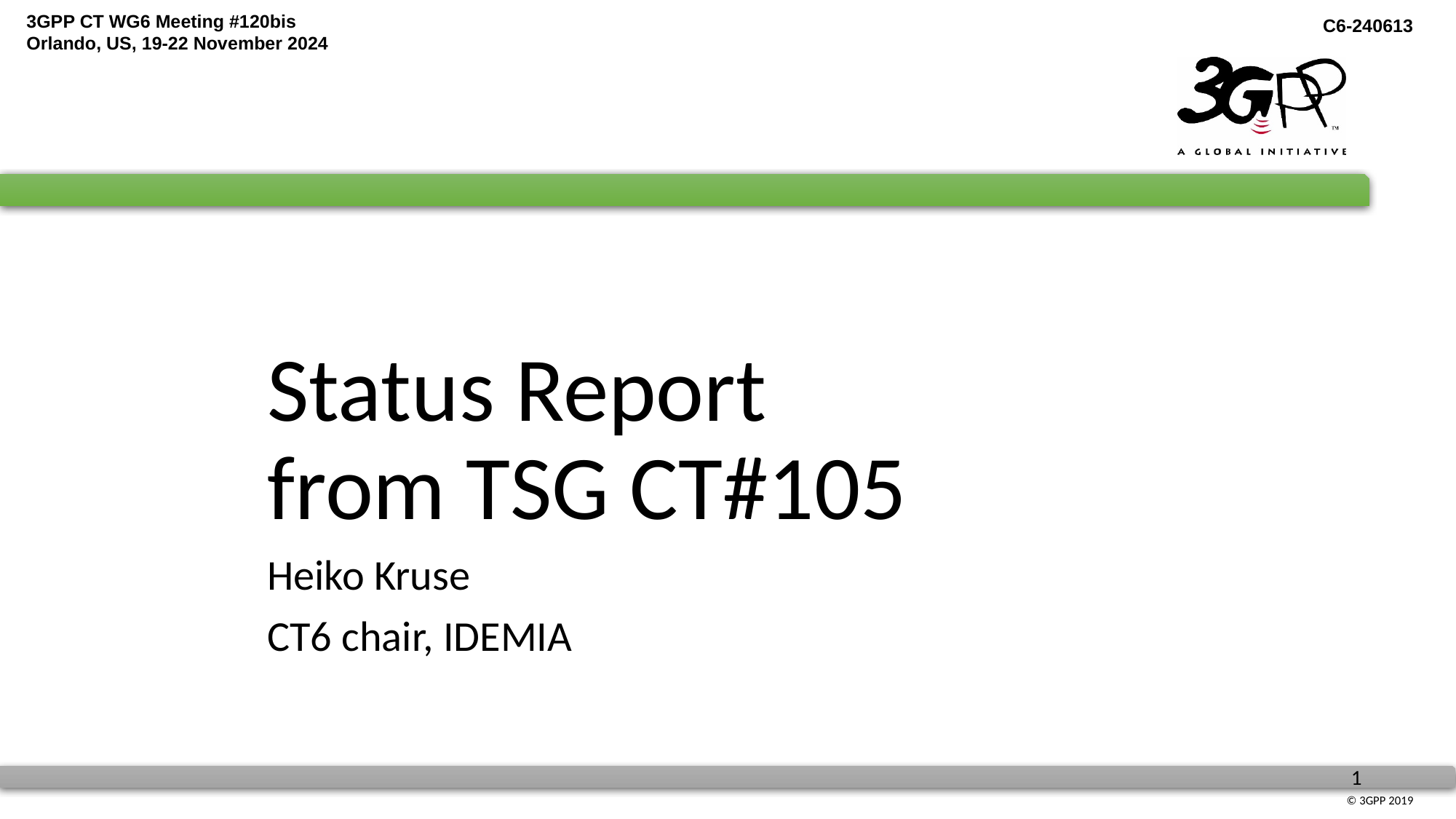

# Status Report from TSG CT#105
Heiko Kruse
CT6 chair, IDEMIA